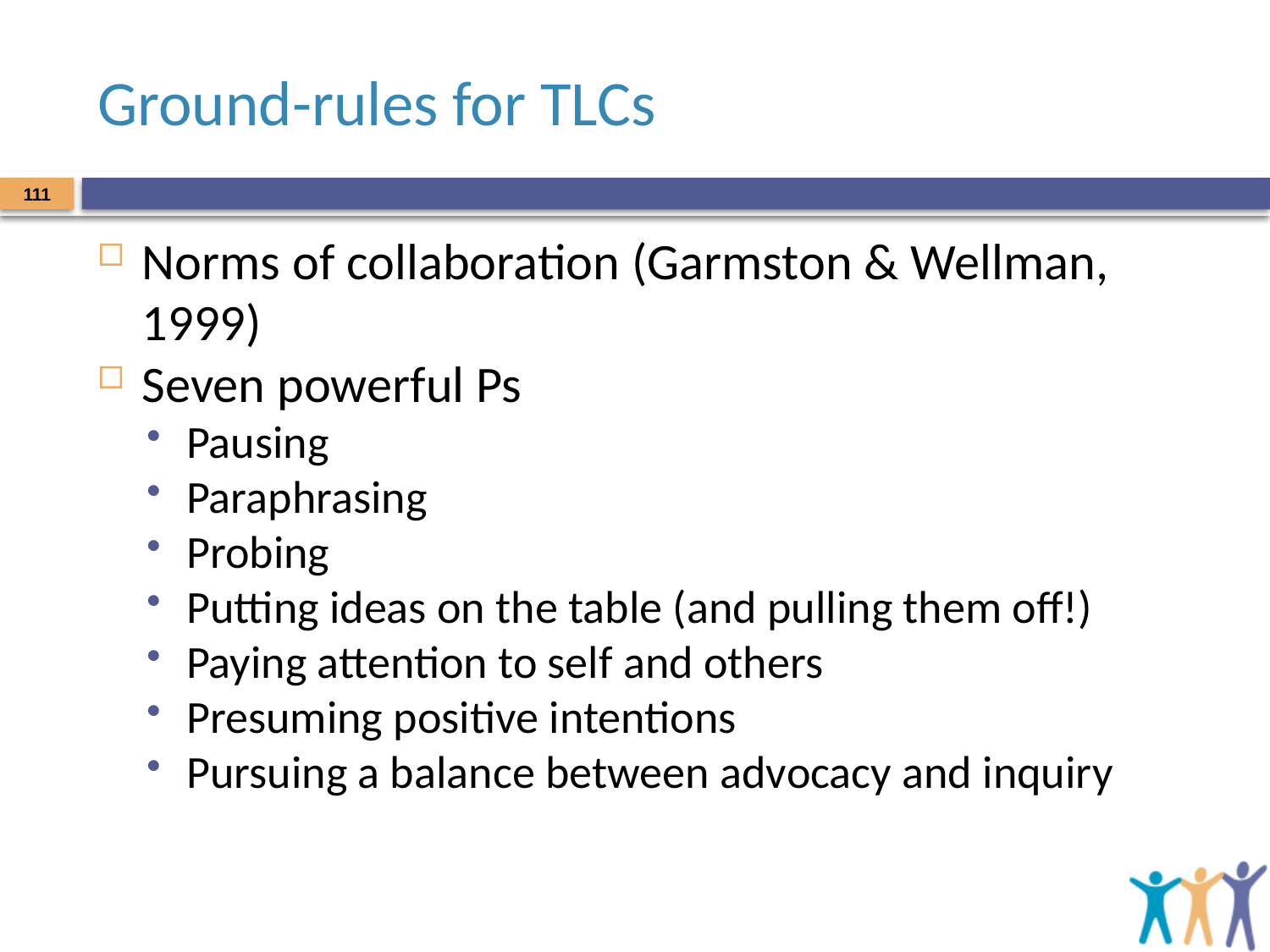

# Ground-rules for TLCs
111
Norms of collaboration (Garmston & Wellman, 1999)
Seven powerful Ps
Pausing
Paraphrasing
Probing
Putting ideas on the table (and pulling them off!)
Paying attention to self and others
Presuming positive intentions
Pursuing a balance between advocacy and inquiry